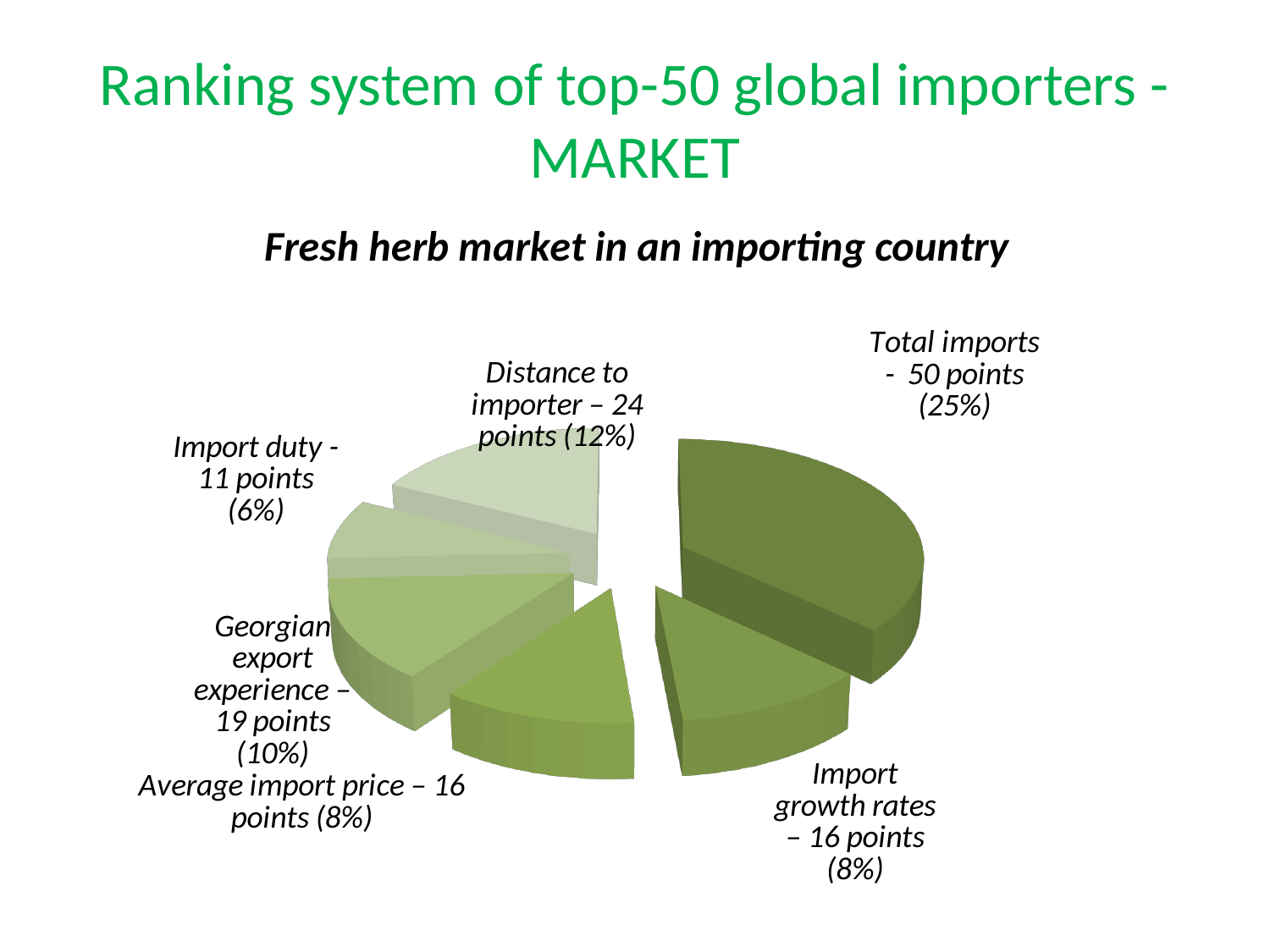

# Ranking system of top-50 global importers - MARKET

[unsupported chart]